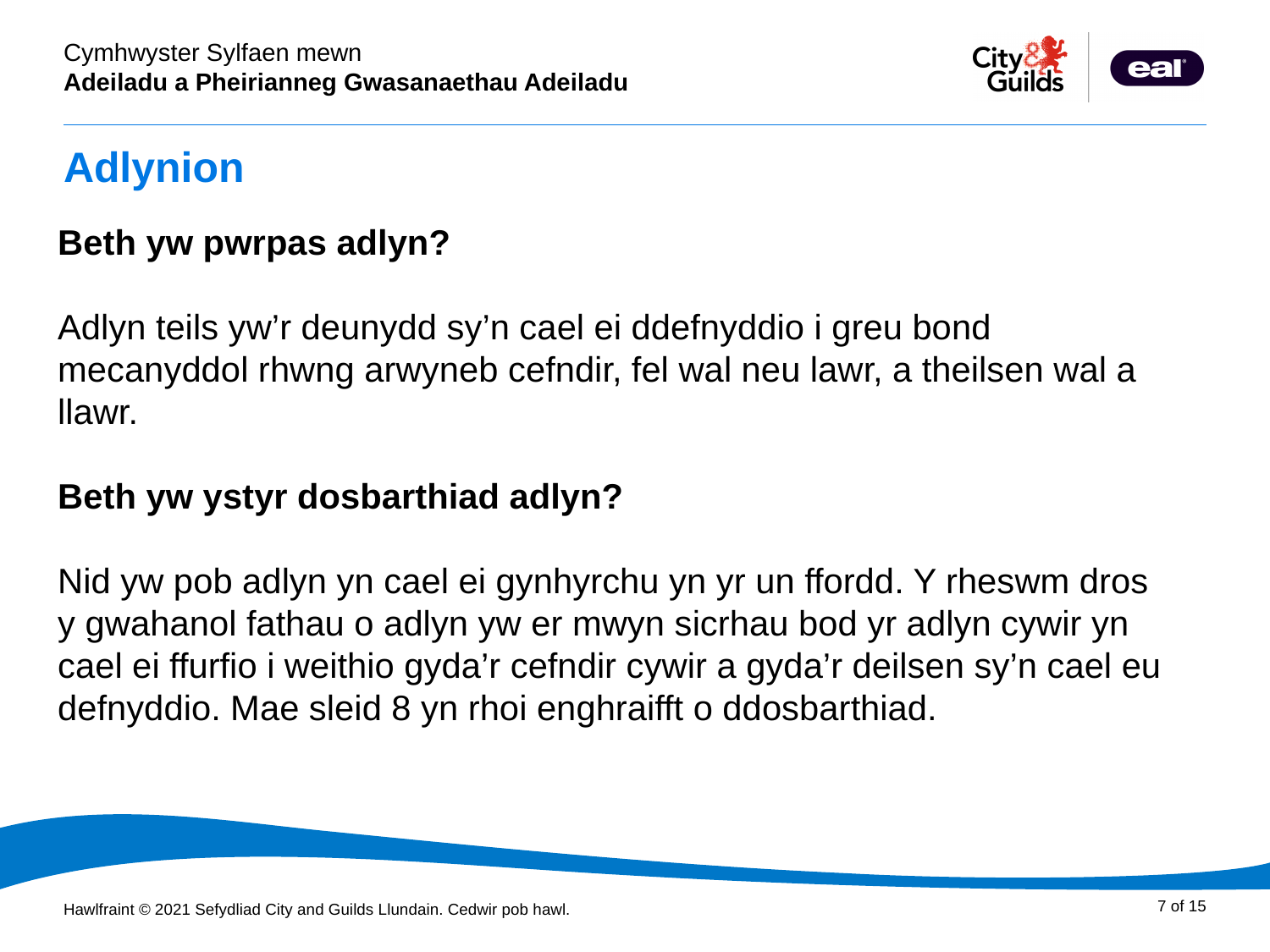

# Adlynion
Beth yw pwrpas adlyn?

Adlyn teils yw’r deunydd sy’n cael ei ddefnyddio i greu bond mecanyddol rhwng arwyneb cefndir, fel wal neu lawr, a theilsen wal a llawr.

Beth yw ystyr dosbarthiad adlyn?

Nid yw pob adlyn yn cael ei gynhyrchu yn yr un ffordd. Y rheswm dros y gwahanol fathau o adlyn yw er mwyn sicrhau bod yr adlyn cywir yn cael ei ffurfio i weithio gyda’r cefndir cywir a gyda’r deilsen sy’n cael eu defnyddio. Mae sleid 8 yn rhoi enghraifft o ddosbarthiad.